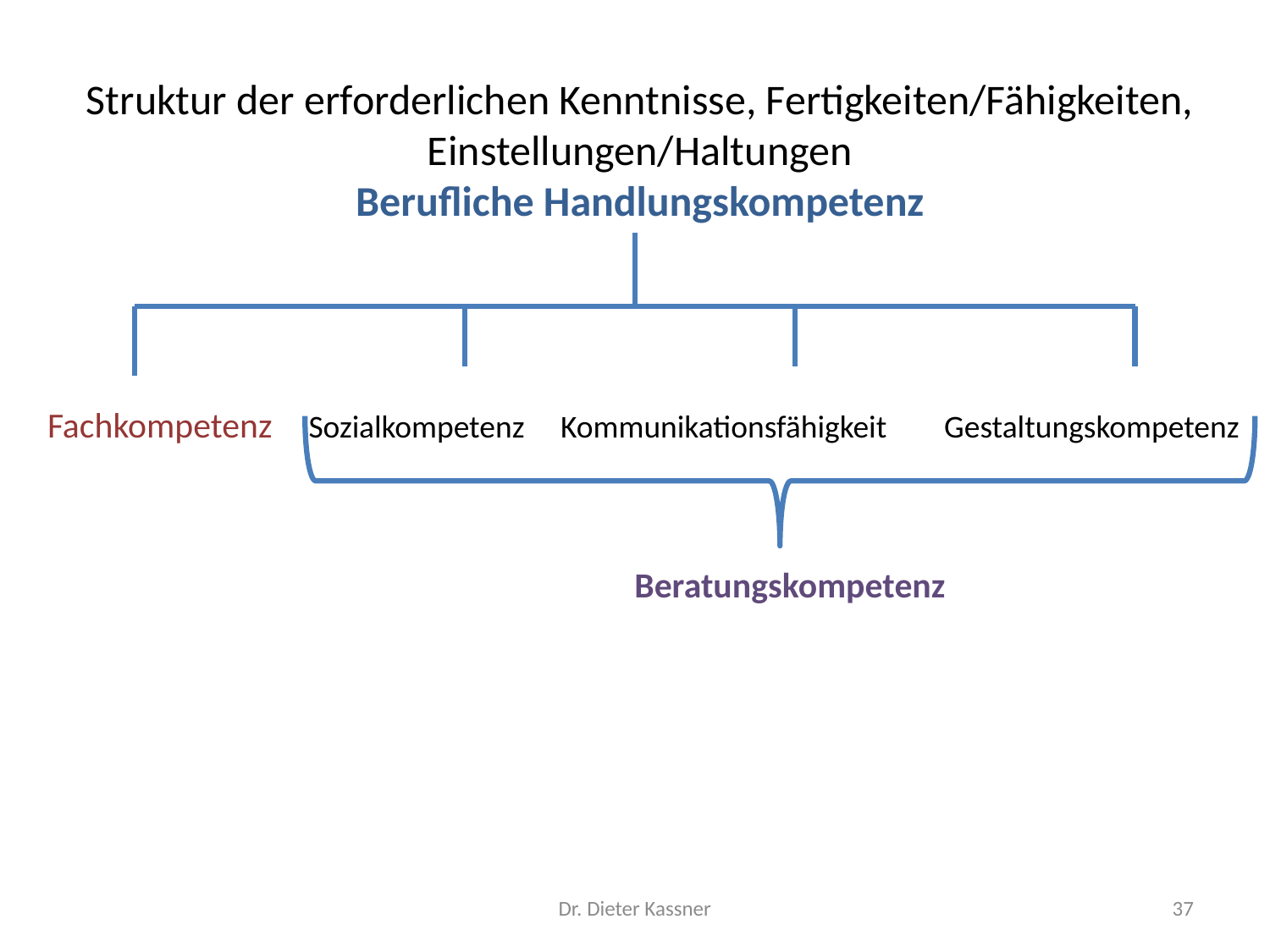

Struktur der erforderlichen Kenntnisse, Fertigkeiten/Fähigkeiten, Einstellungen/Haltungen
Berufliche Handlungskompetenz
Fachkompetenz	 Sozialkompetenz     Kommunikationsfähigkeit        Gestaltungskompetenz
Beratungskompetenz
Dr. Dieter Kassner
37